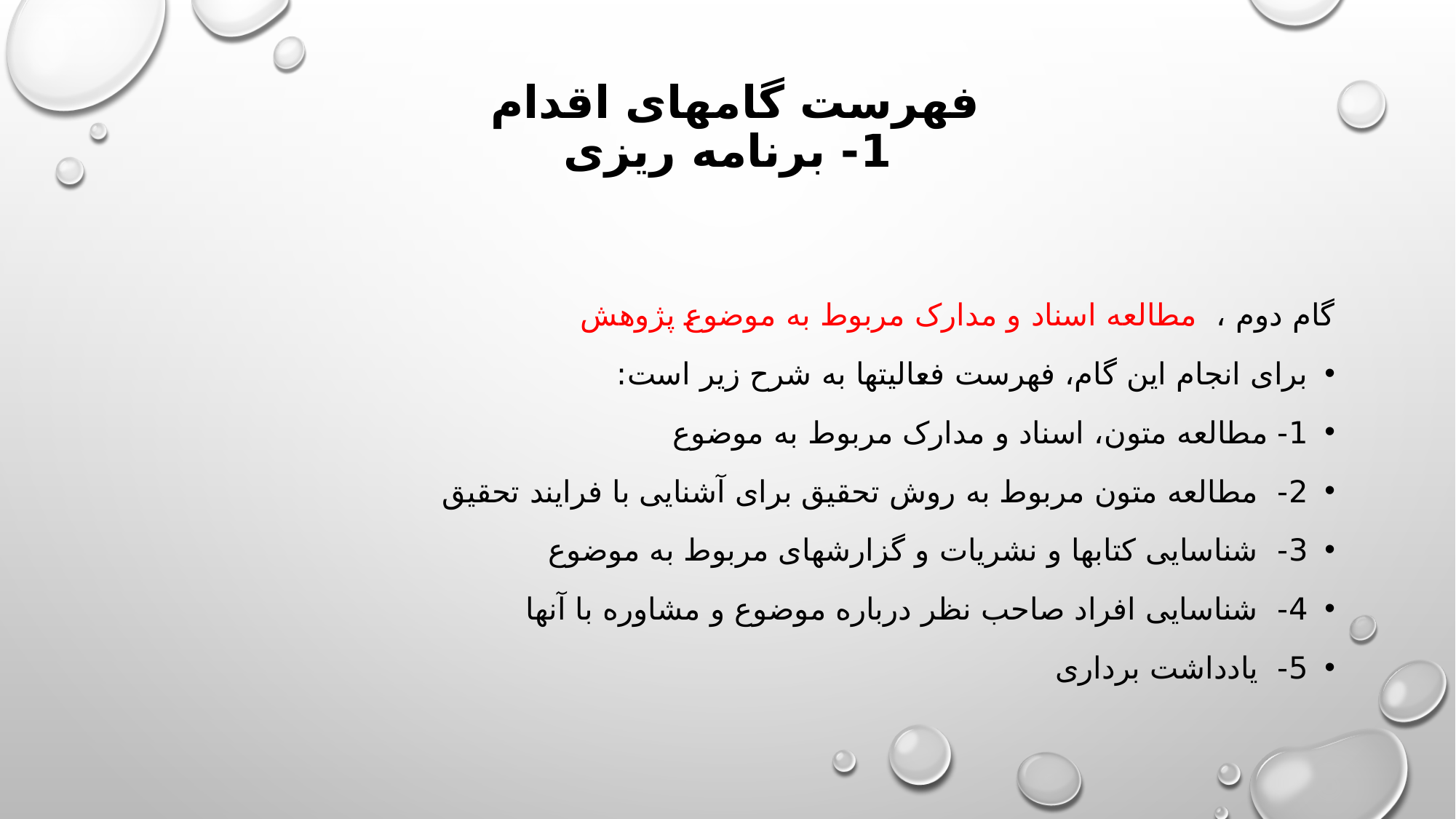

# فهرست گامهای اقدام 1- برنامه ریزی
گام دوم ،  مطالعه اسناد و مدارک مربوط به موضوع پژوهش
برای انجام این گام، فهرست فعالیتها به شرح زیر است:
1- مطالعه متون، اسناد و مدارک مربوط به موضوع
2-  مطالعه متون مربوط به روش تحقیق برای آشنایی با فرایند تحقیق
3-  شناسایی کتابها و نشریات و گزارشهای مربوط به موضوع
4-  شناسایی افراد صاحب نظر درباره موضوع و مشاوره با آنها
5-  یادداشت برداری